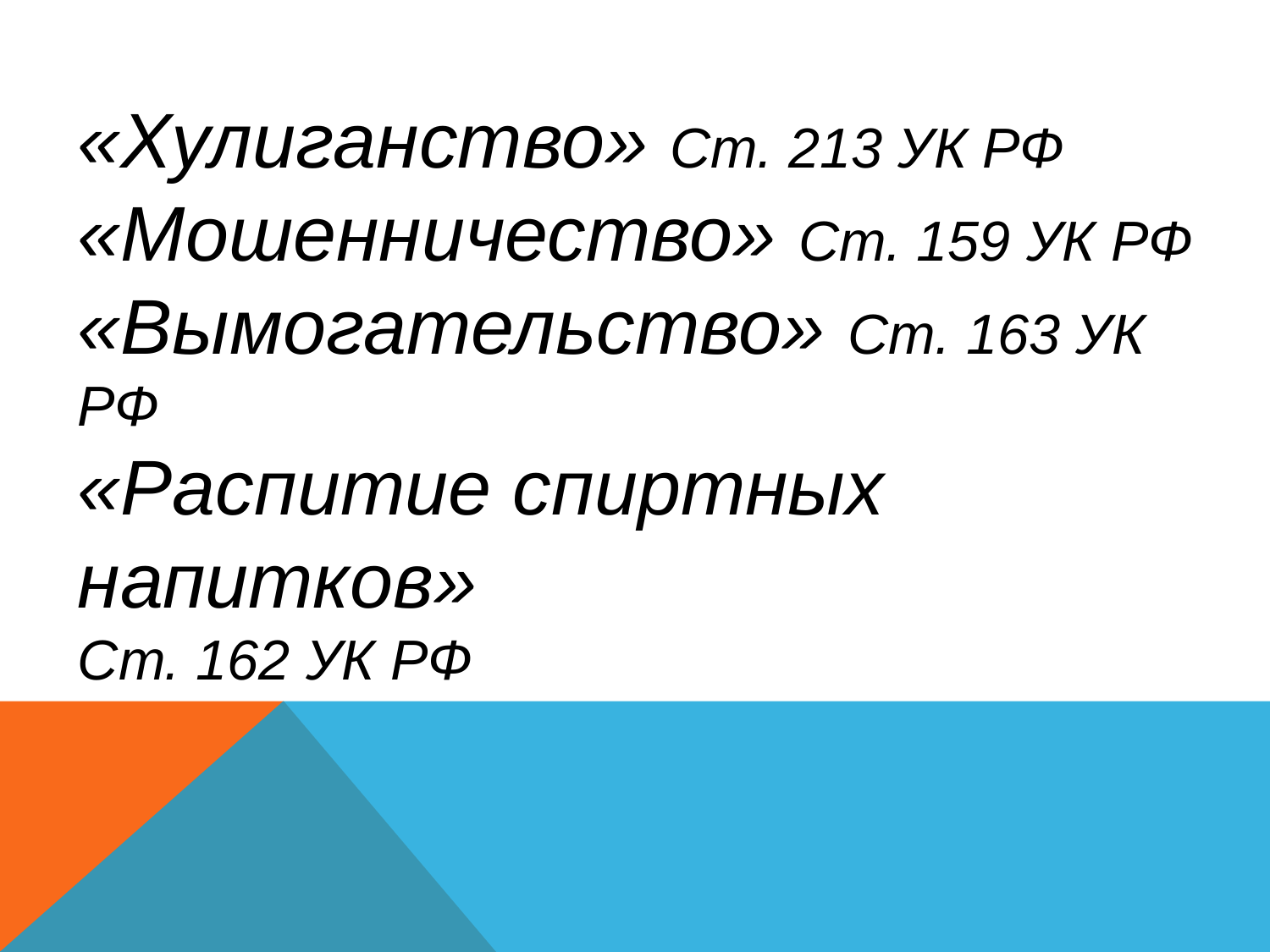

# «Хулиганство» Ст. 213 УК РФ «Мошенничество» Ст. 159 УК РФ «Вымогательство» Ст. 163 УК РФ «Распитие спиртных напитков» Ст. 162 УК РФ